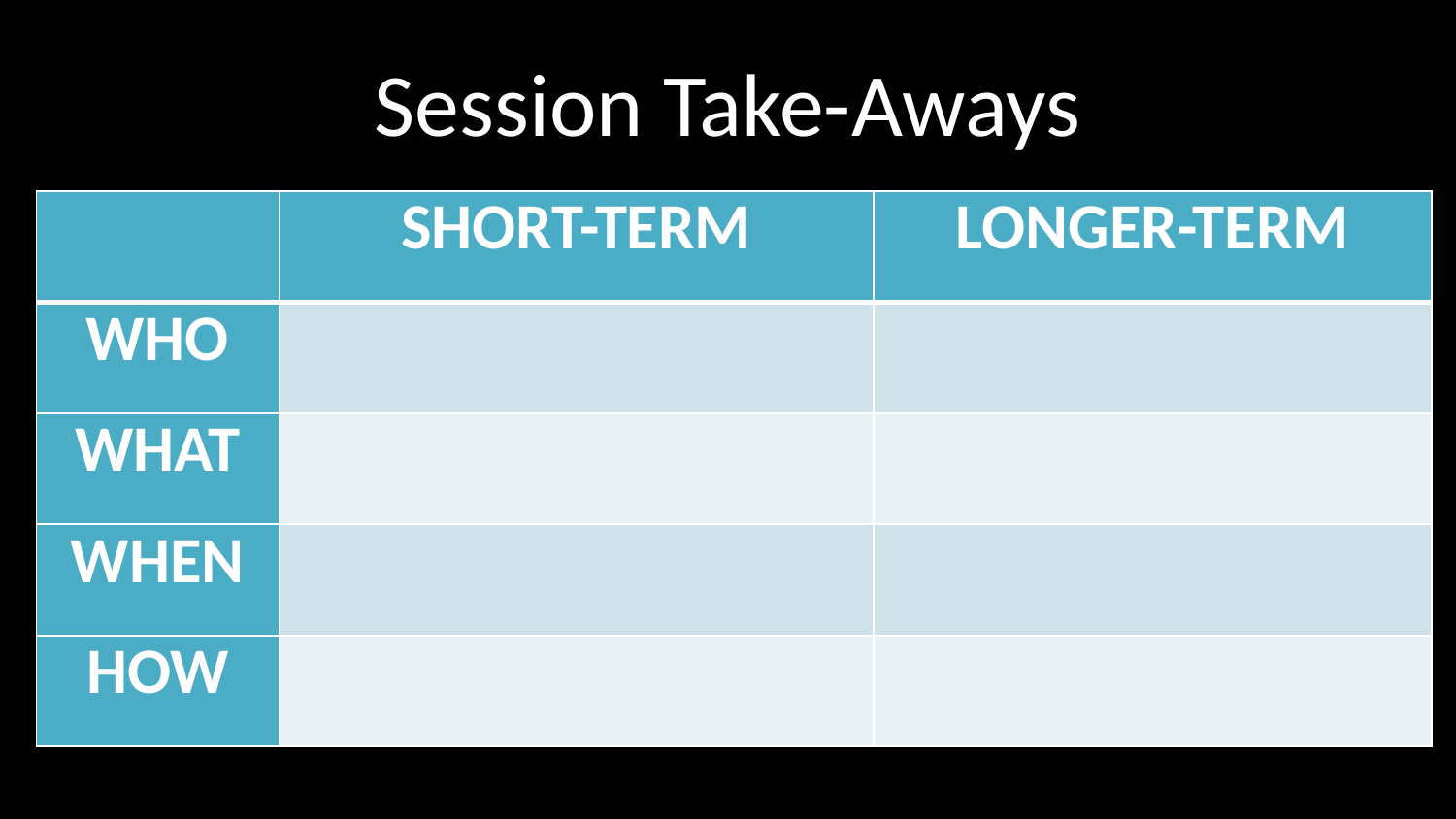

# Session Take-Aways
|  | SHORT-TERM | LONGER-TERM |
| --- | --- | --- |
| WHO |  |  |
| WHAT |  |  |
| WHEN |  |  |
| HOW |  |  |